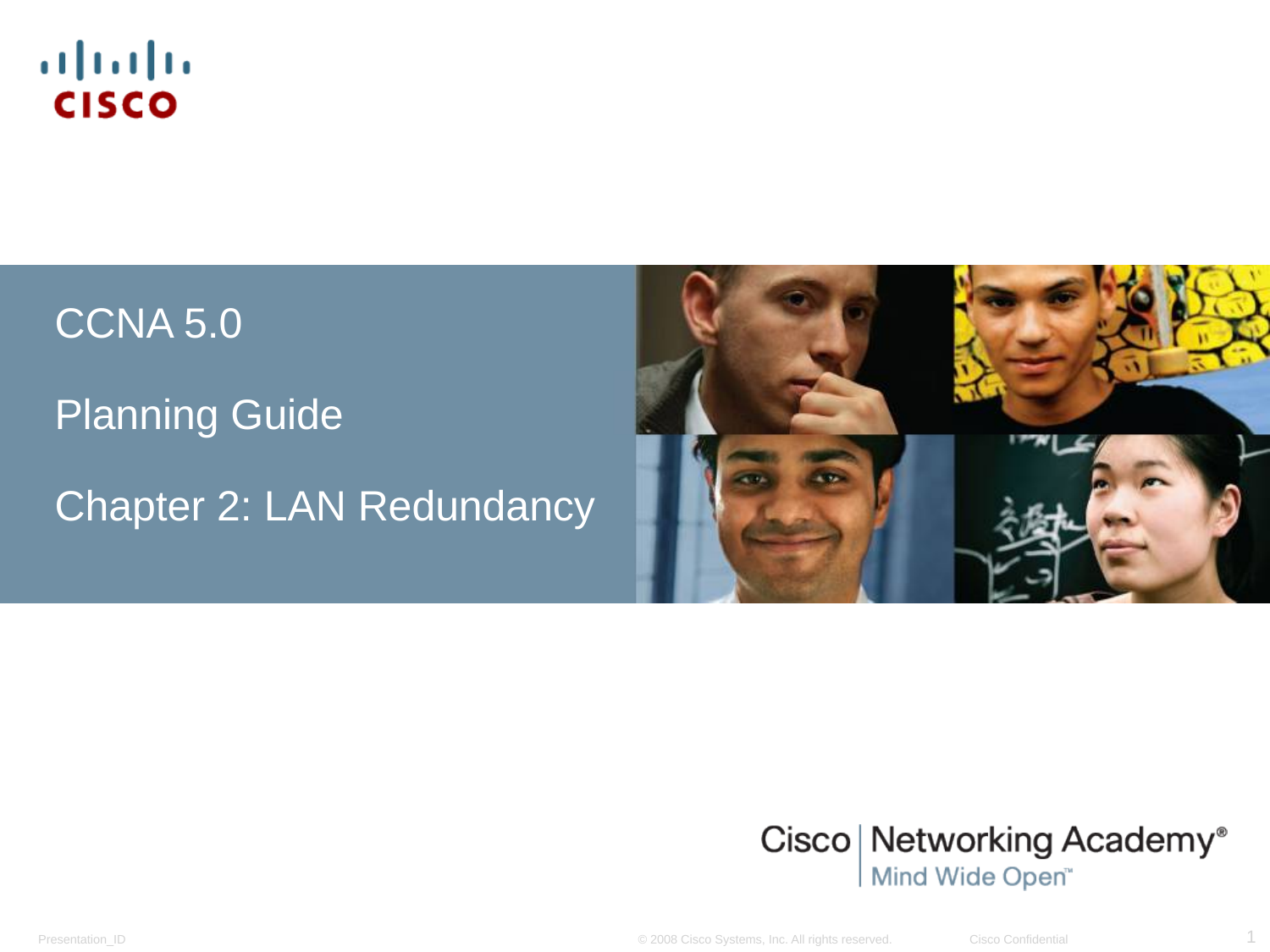

CCNA 5.0
Planning Guide
Chapter 2: LAN Redundancy